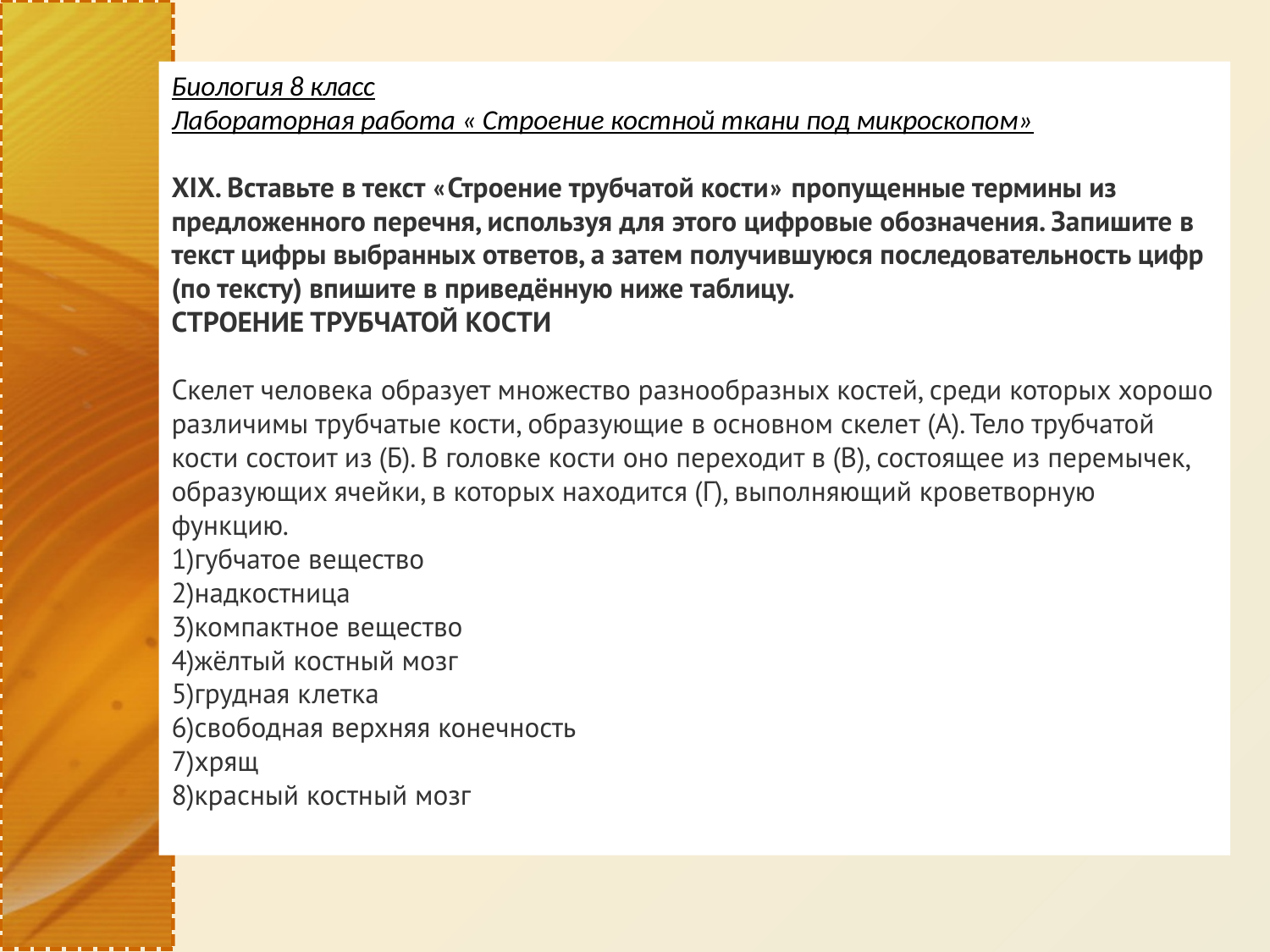

Биология 8 класс
Лабораторная работа « Строение костной ткани под микроскопом»

XIX. Вставьте в текст «Строение трубчатой кости» пропущенные термины из предложенного перечня, используя для этого цифровые обозначения. Запишите в текст цифры выбранных ответов, а затем получившуюся последовательность цифр (по тексту) впишите в приведённую ниже таблицу.
СТРОЕНИЕ ТРУБЧАТОЙ КОСТИ

Скелет человека образует множество разнообразных костей, среди которых хорошо различимы трубчатые кости, образующие в основном скелет (А). Тело трубчатой кости состоит из (Б). В головке кости оно переходит в (В), состоящее из перемычек, образующих ячейки, в которых находится (Г), выполняющий кроветворную функцию.
1)губчатое вещество
2)надкостница
3)компактное вещество
4)жёлтый костный мозг
5)грудная клетка
6)свободная верхняя конечность
7)хрящ
8)красный костный мозг